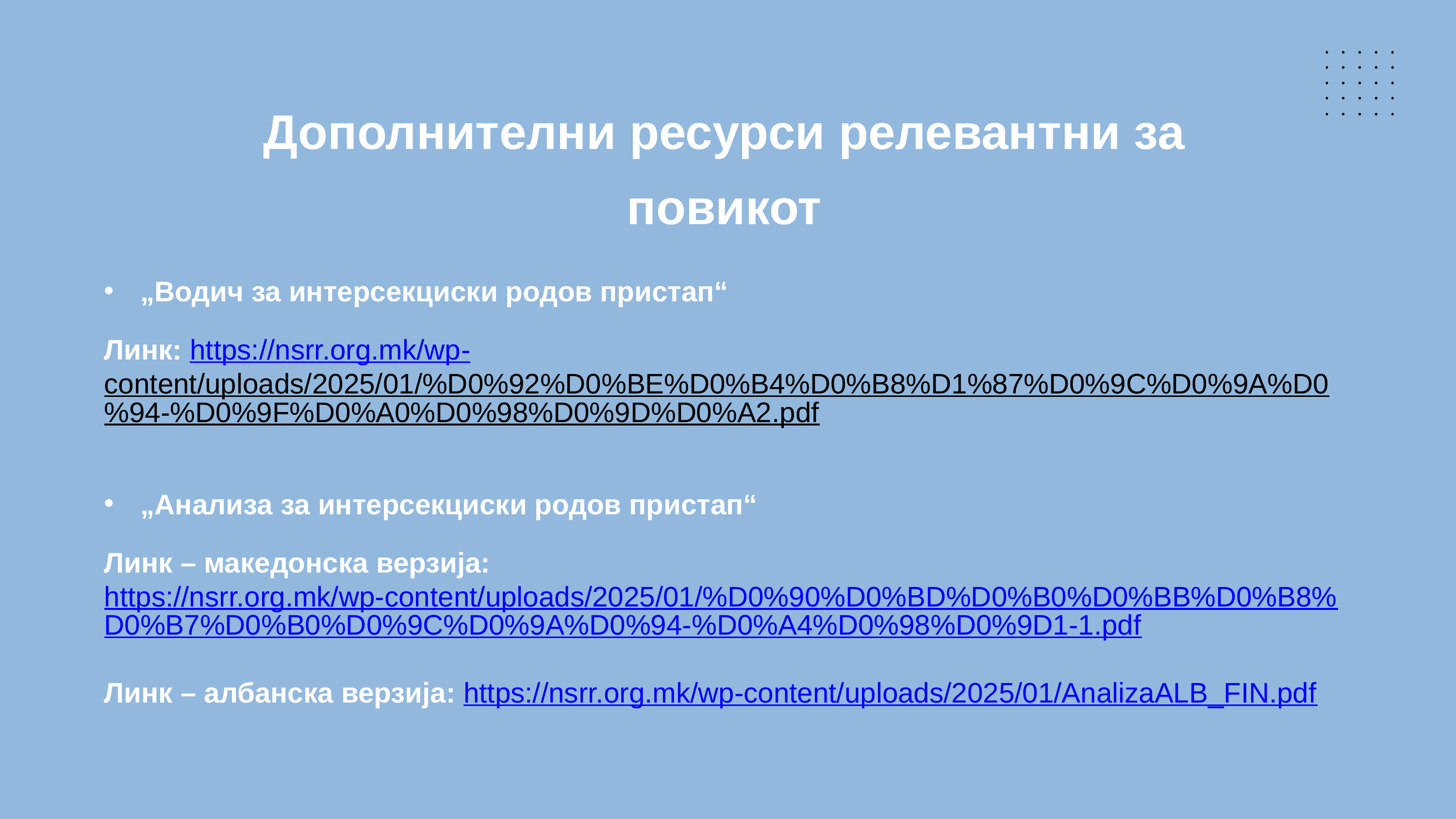

Дополнителни ресурси релевантни за повикот
„Водич за интерсекциски родов пристап“

Линк: https://nsrr.org.mk/wp-content/uploads/2025/01/%D0%92%D0%BE%D0%B4%D0%B8%D1%87%D0%9C%D0%9A%D0%94-%D0%9F%D0%A0%D0%98%D0%9D%D0%A2.pdf

„Анализа за интерсекциски родов пристап“

Линк – македонска верзија: https://nsrr.org.mk/wp-content/uploads/2025/01/%D0%90%D0%BD%D0%B0%D0%BB%D0%B8%D0%B7%D0%B0%D0%9C%D0%9A%D0%94-%D0%A4%D0%98%D0%9D1-1.pdf

Линк – албанска верзија: https://nsrr.org.mk/wp-content/uploads/2025/01/AnalizaALB_FIN.pdf